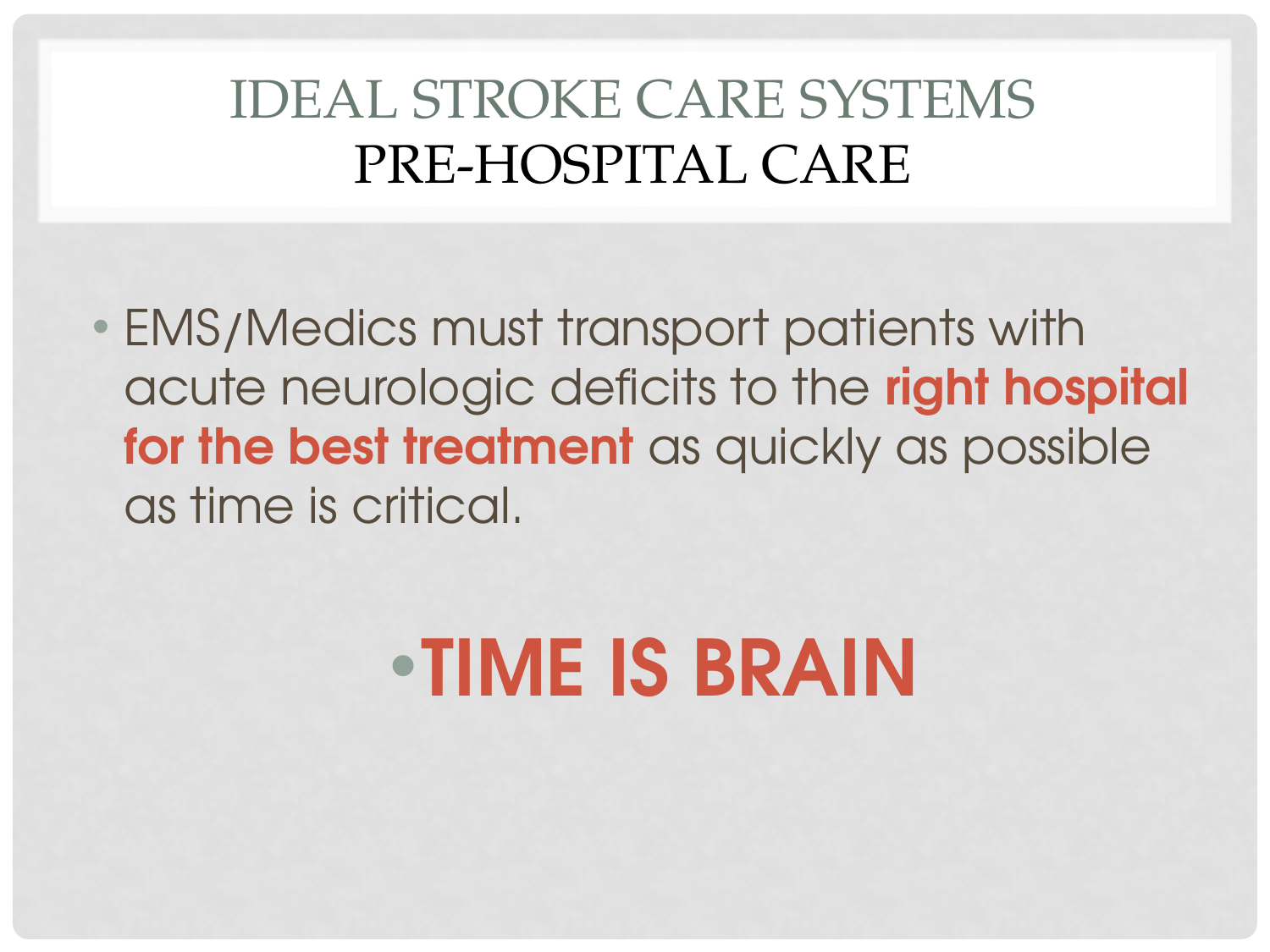

# Ideal stroke care systems Pre-Hospital care

EMS/Medics must transport patients with acute neurologic deficits to the right hospital for the best treatment as quickly as possible as time is critical.

TIME IS BRAIN